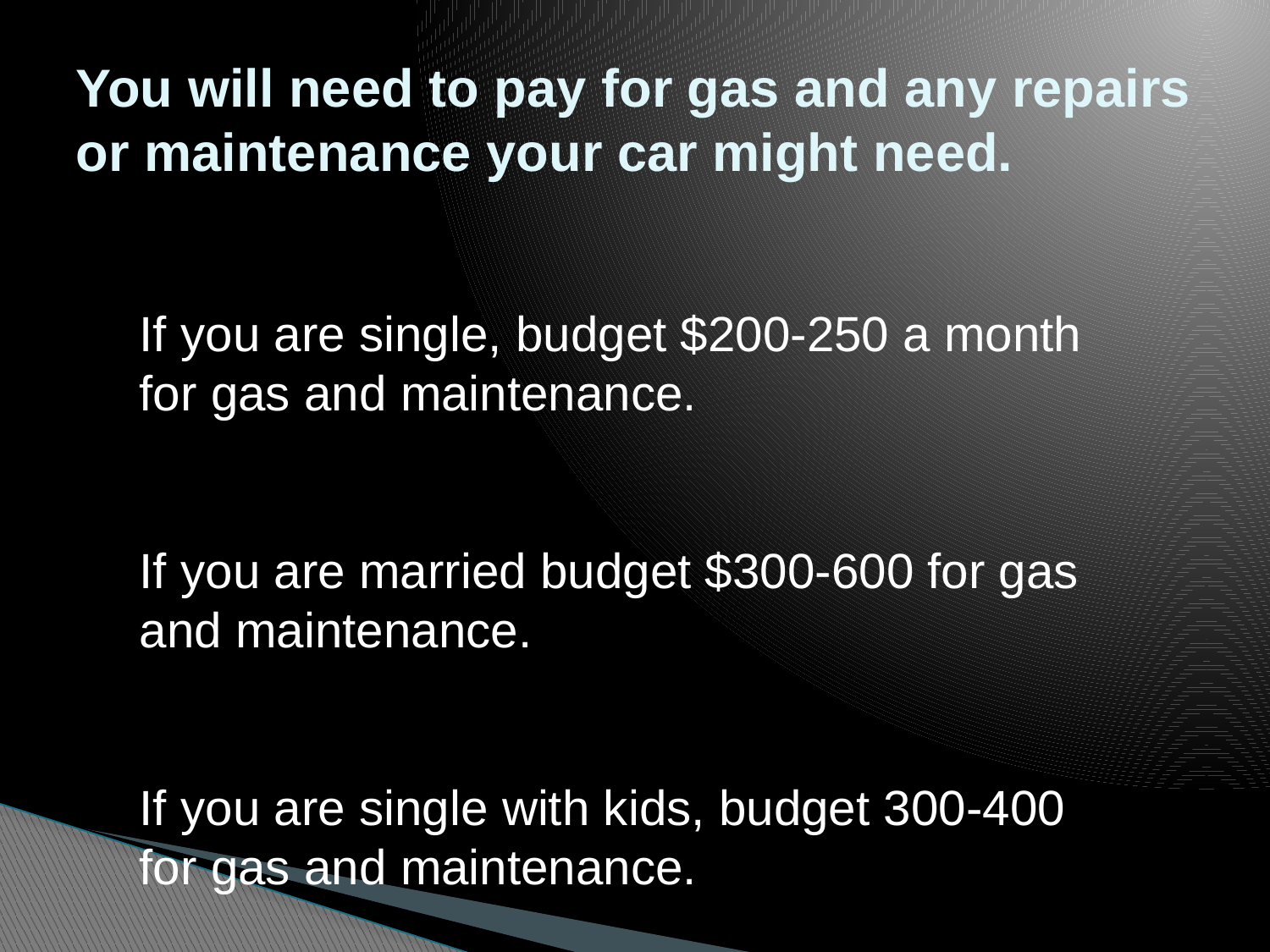

# You will need to pay for gas and any repairs or maintenance your car might need.
If you are single, budget $200-250 a month for gas and maintenance.

If you are married budget $300-600 for gas and maintenance.

If you are single with kids, budget 300-400 for gas and maintenance.